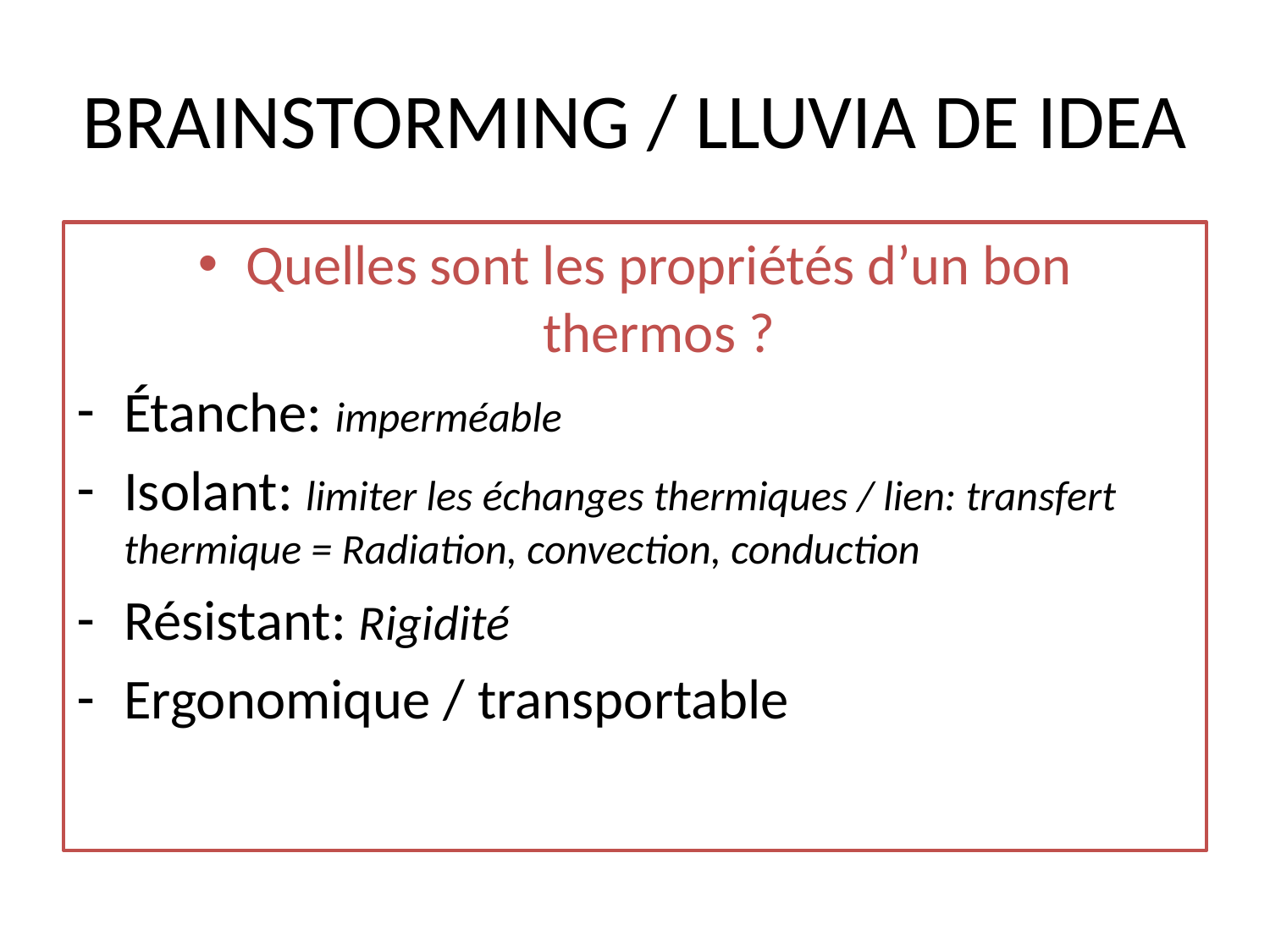

# BRAINSTORMING / LLUVIA DE IDEA
Quelles sont les propriétés d’un bon thermos ?
Étanche: imperméable
Isolant: limiter les échanges thermiques / lien: transfert thermique = Radiation, convection, conduction
Résistant: Rigidité
Ergonomique / transportable